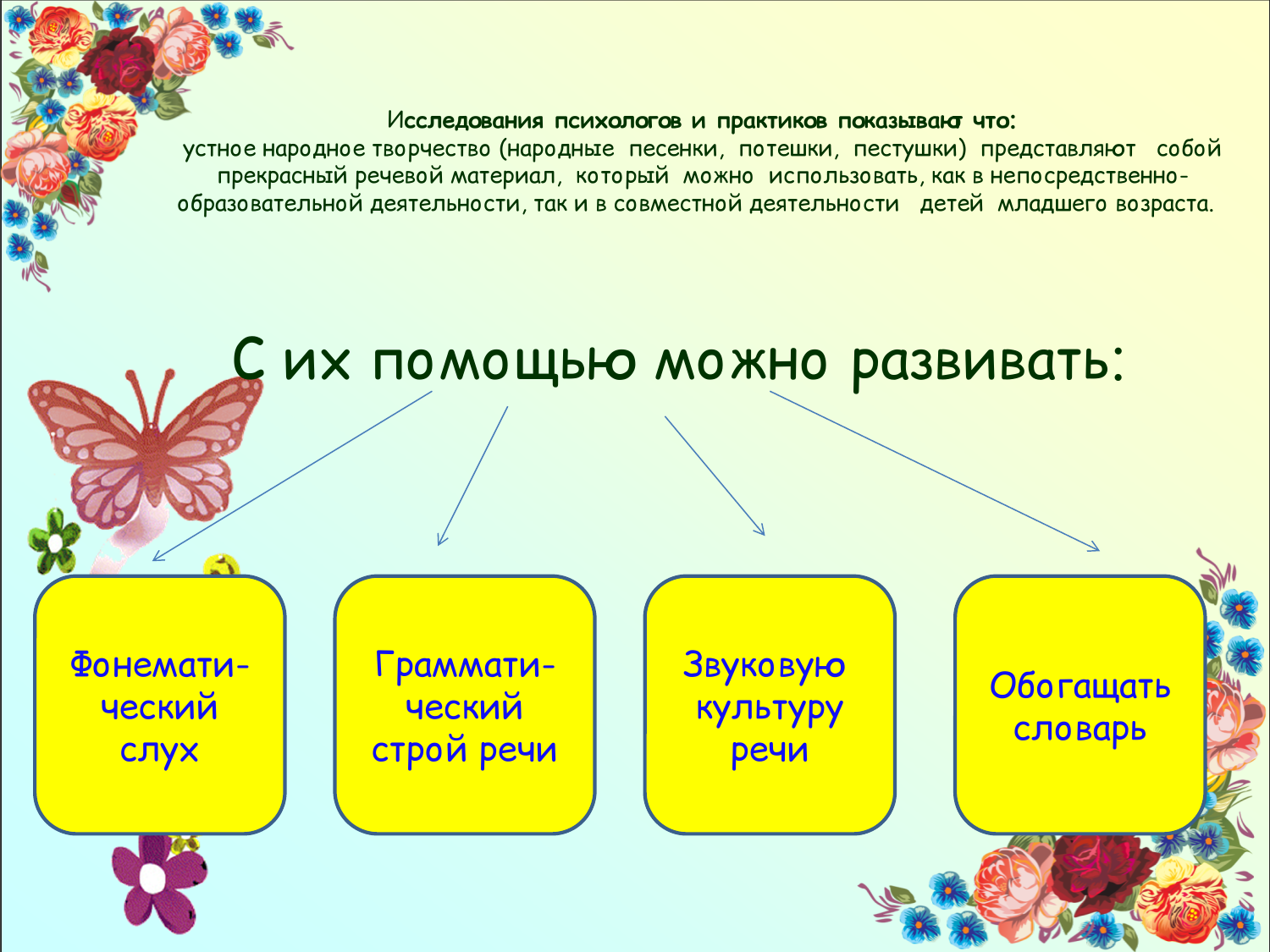

# Исследования психологов и практиков показывают что: устное народное творчество (народные  песенки,  потешки,  пестушки)  представляют   собой прекрасный речевой материал,  который  можно  использовать, как в непосредственно-образовательной деятельности, так и в совместной деятельности   детей  младшего возраста.
С их помощью можно развивать:

Фонемати-ческий слух

Граммати-ческий строй речи
Звуковую  культуру речи
Обогащать словарь